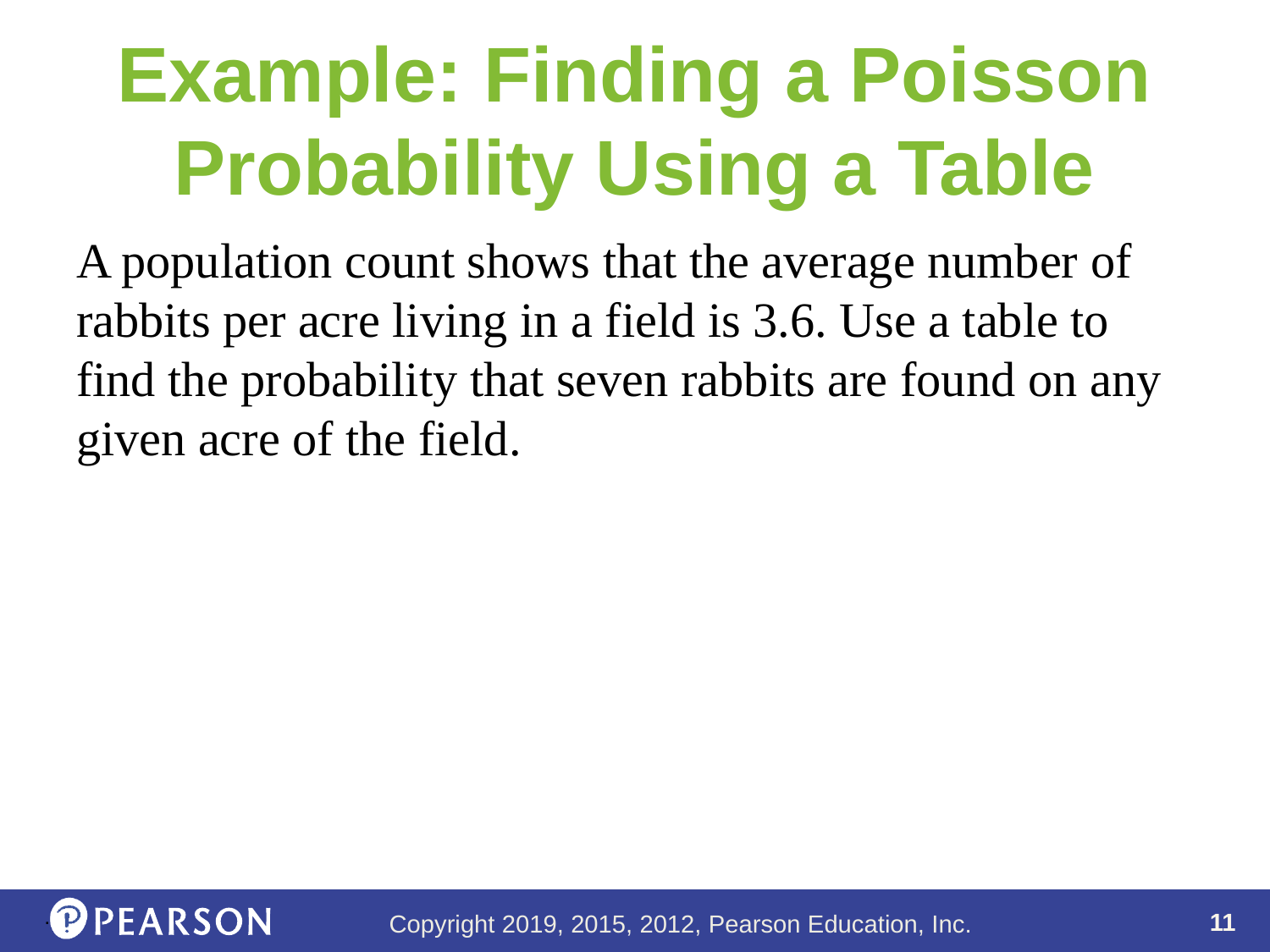

# Example: Finding a Poisson Probability Using a Table
A population count shows that the average number of rabbits per acre living in a field is 3.6. Use a table to find the probability that seven rabbits are found on any given acre of the field.
.